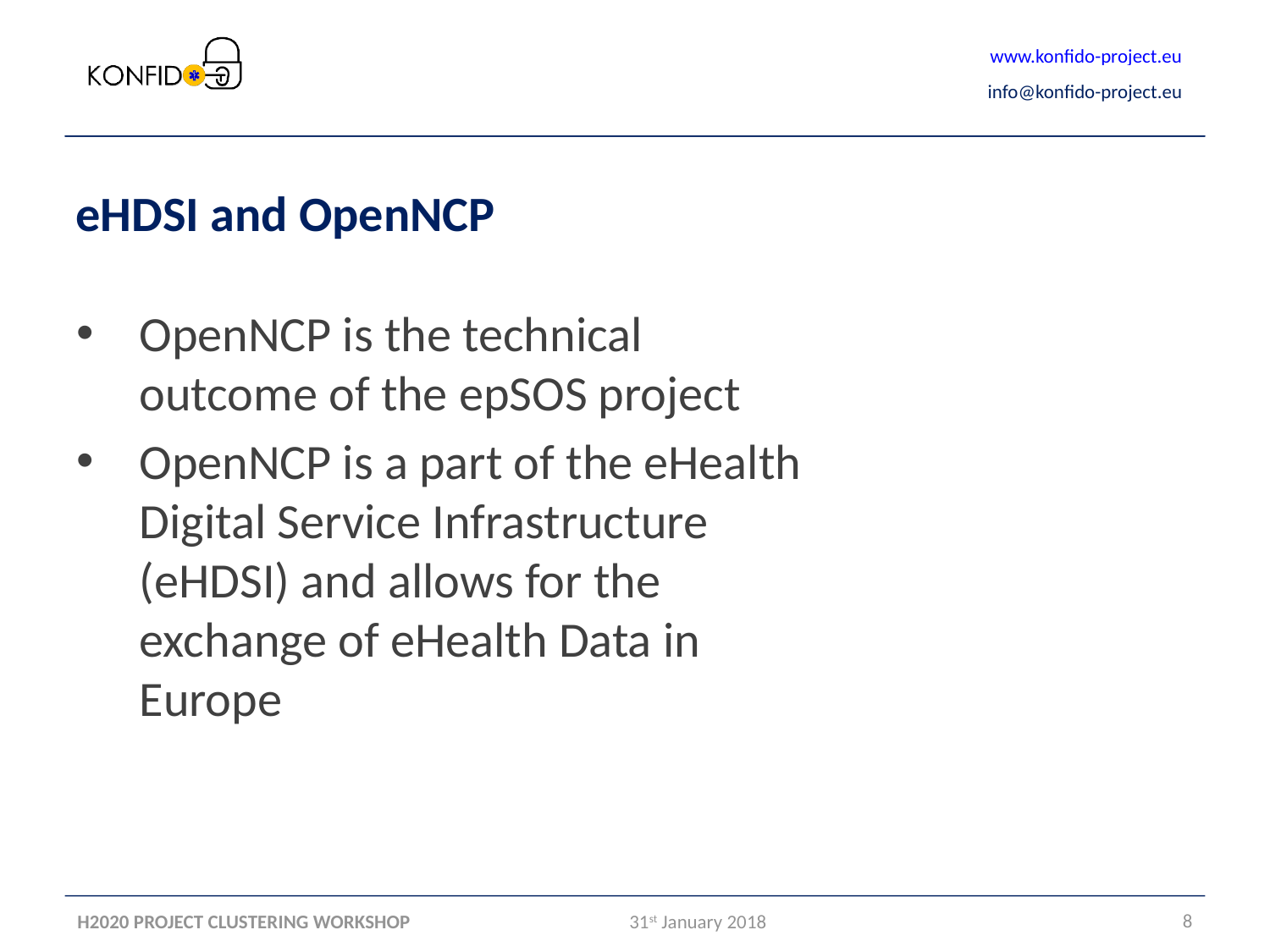

eHDSI and OpenNCP
OpenNCP is the technical outcome of the epSOS project
OpenNCP is a part of the eHealth Digital Service Infrastructure (eHDSI) and allows for the exchange of eHealth Data in Europe
H2020 PROJECT CLUSTERING WORKSHOP
8
31st January 2018